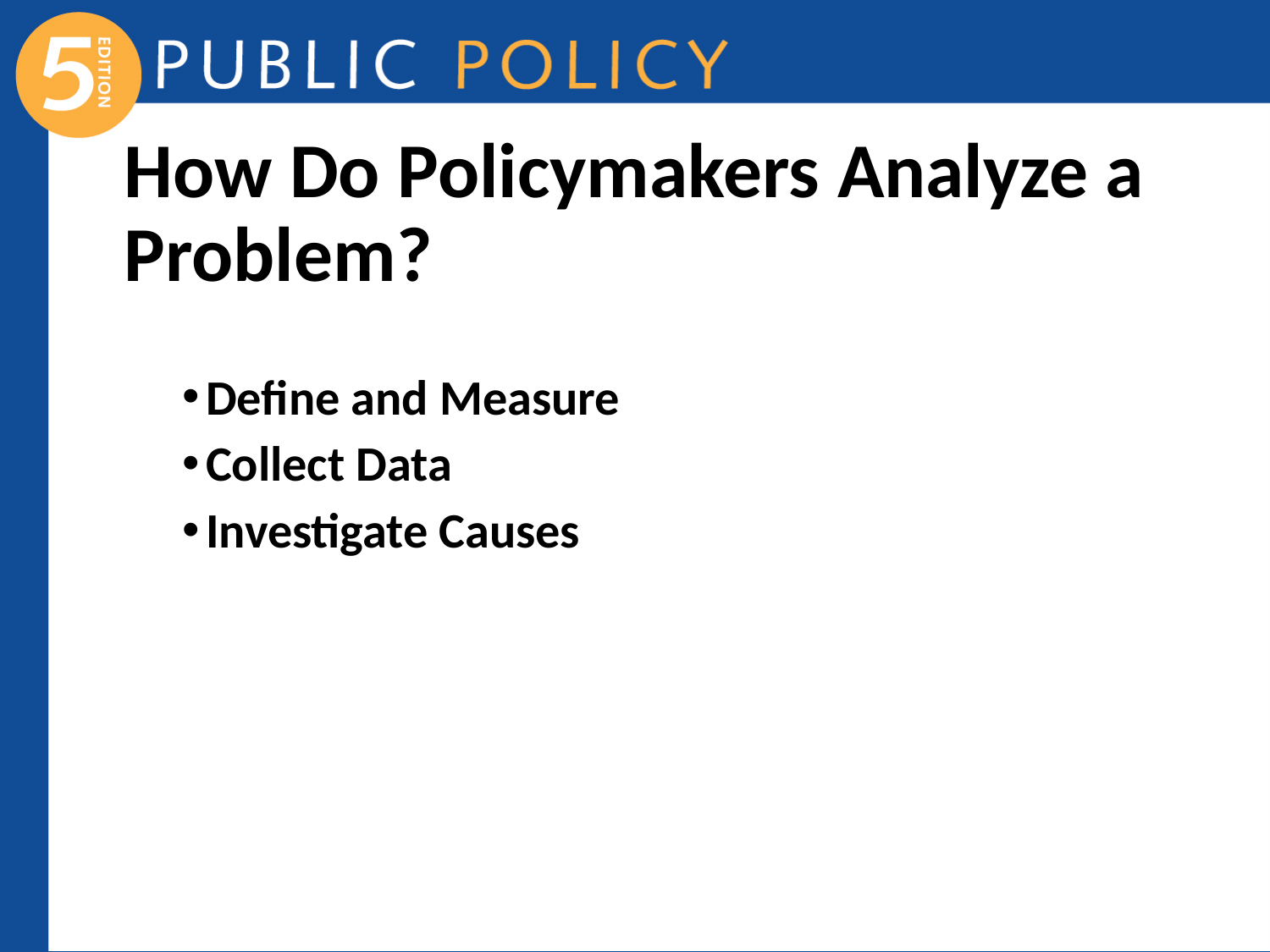

# How Do Policymakers Analyze a Problem?
Define and Measure
Collect Data
Investigate Causes